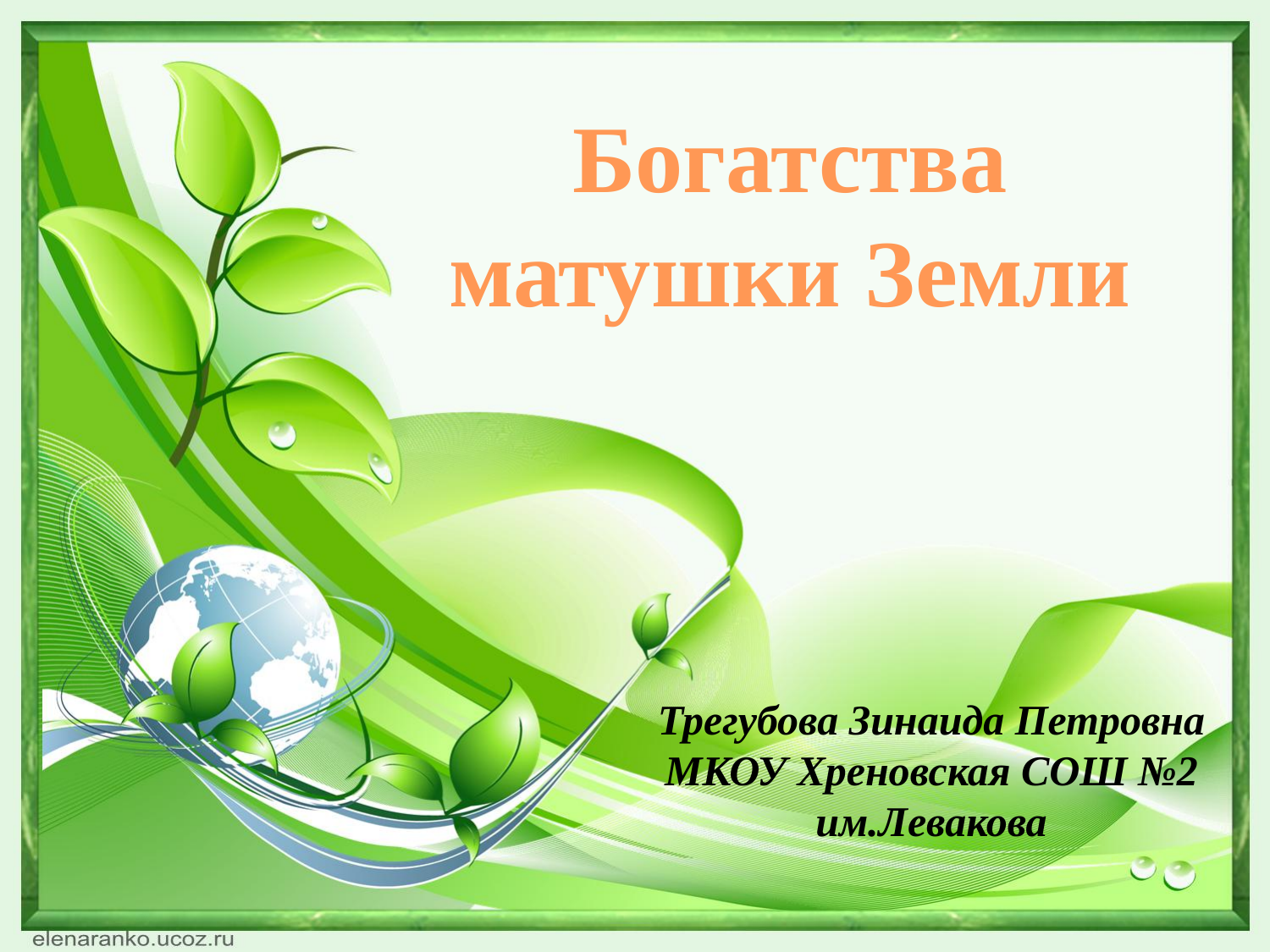

Богатства матушки Земли
Трегубова Зинаида Петровна
МКОУ Хреновская СОШ №2 им.Левакова